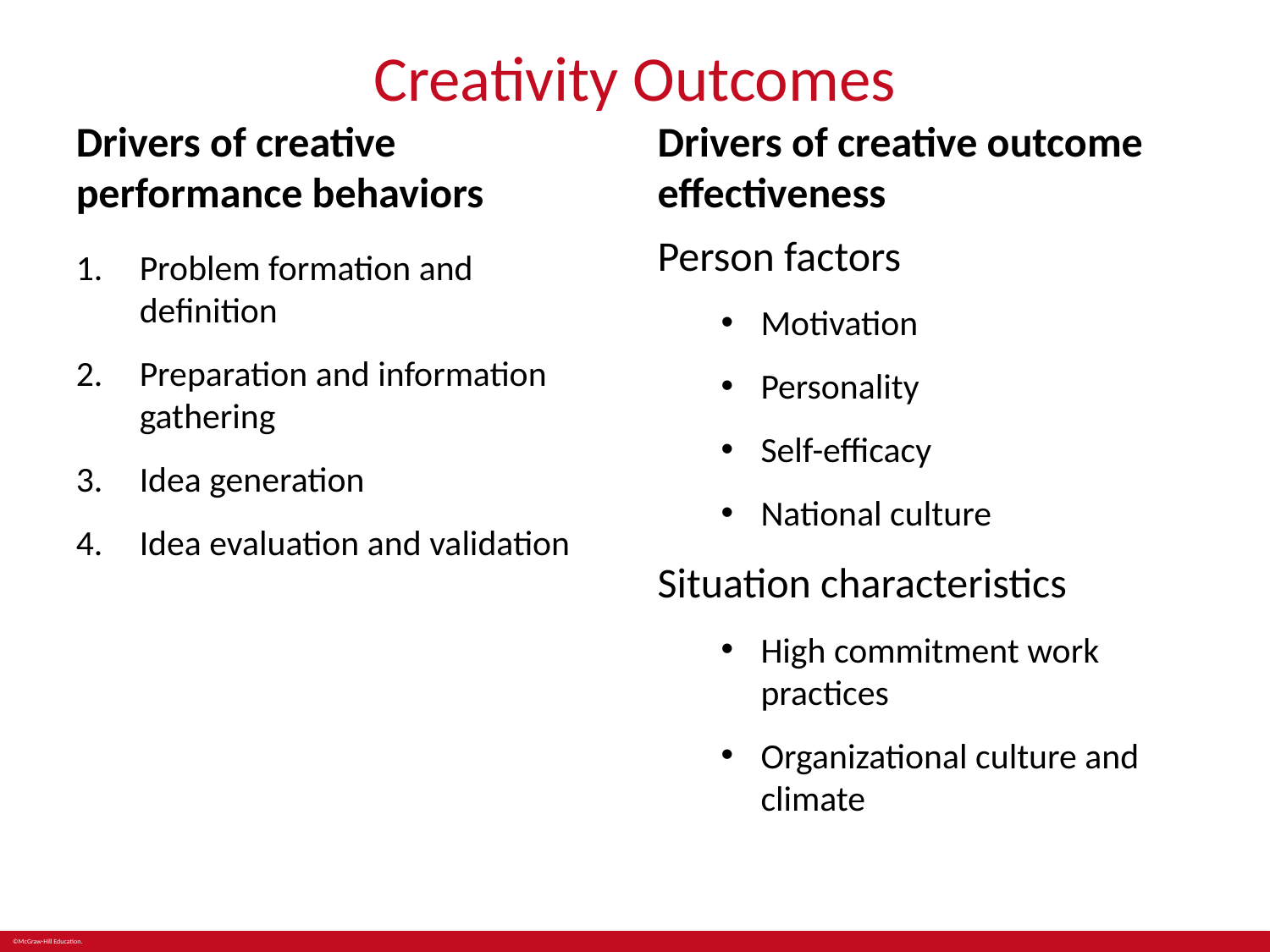

# Creativity Outcomes
Drivers of creative performance behaviors
Drivers of creative outcome effectiveness
Person factors
Motivation
Personality
Self-efficacy
National culture
Situation characteristics
High commitment work practices
Organizational culture and climate
Problem formation and definition
Preparation and information gathering
Idea generation
Idea evaluation and validation